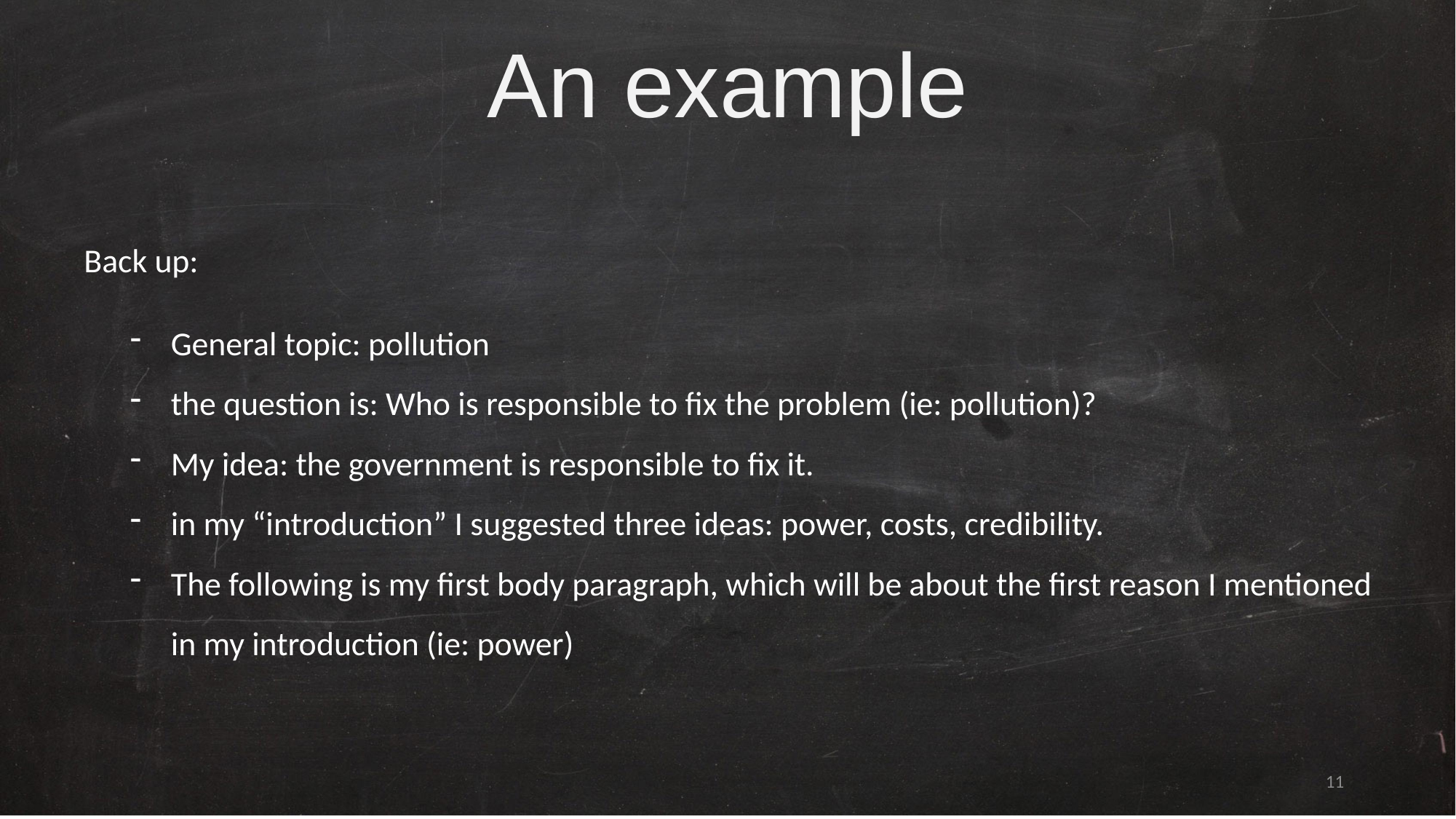

# An example
Back up:
General topic: pollution
the question is: Who is responsible to fix the problem (ie: pollution)?
My idea: the government is responsible to fix it.
in my “introduction” I suggested three ideas: power, costs, credibility.
The following is my first body paragraph, which will be about the first reason I mentioned in my introduction (ie: power)

11